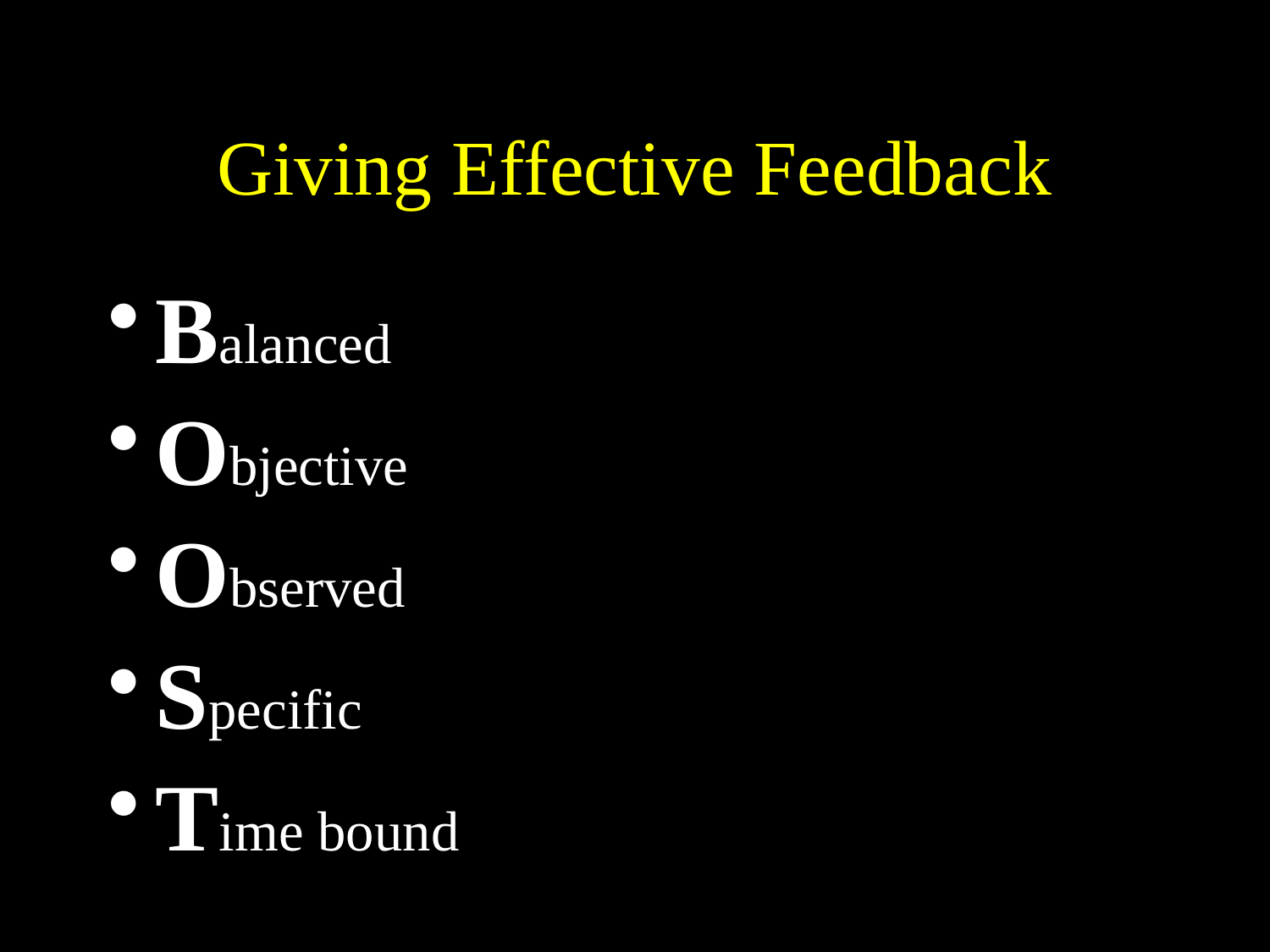

# Giving Effective Feedback
Balanced
Objective
Observed
Specific
Time bound